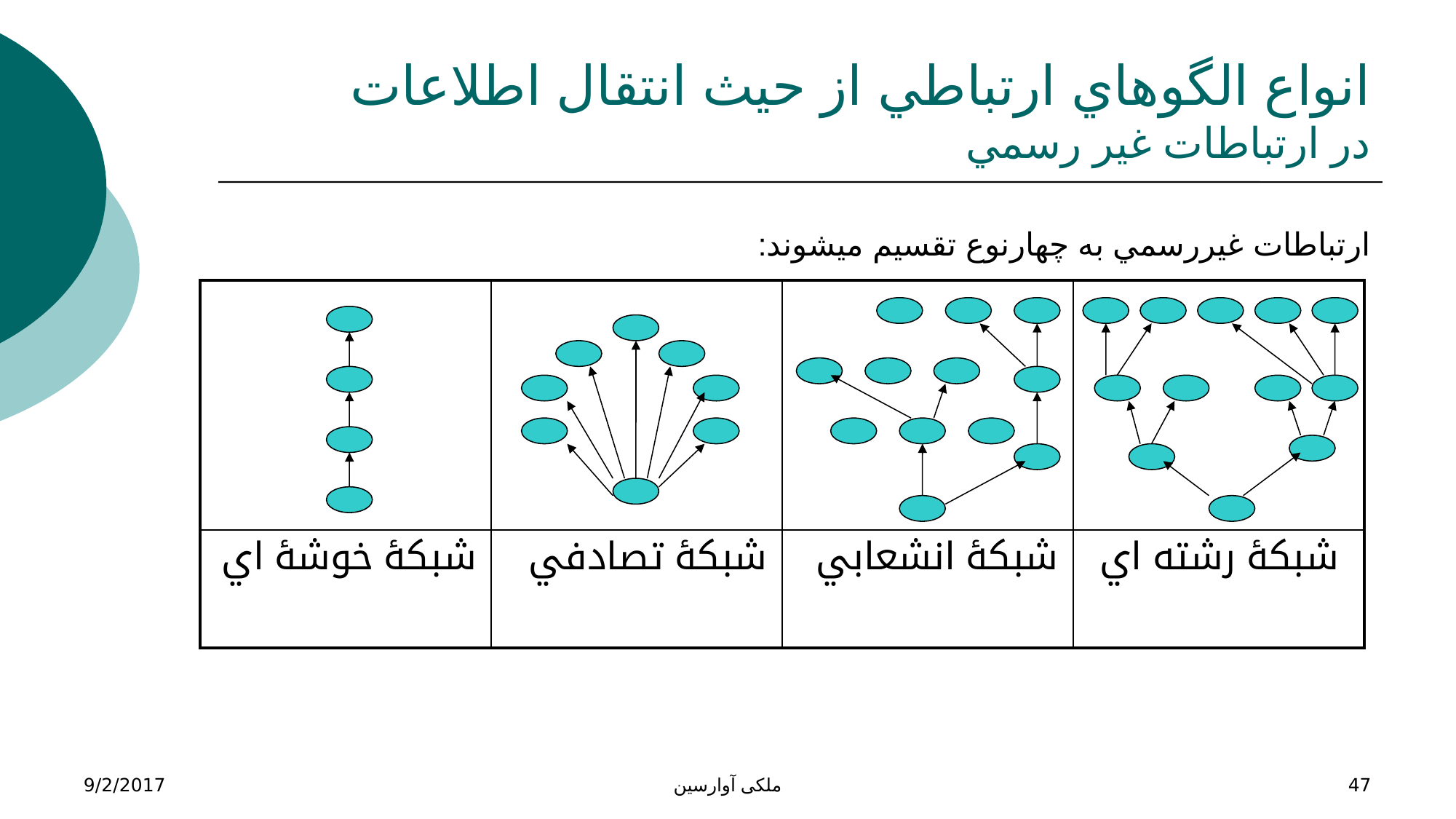

# انواع الگوهاي ارتباطي از حيث انتقال اطلاعات در ارتباطات غير رسمي
ارتباطات غيررسمي به چهارنوع تقسيم ميشوند:
|  |  |  |  |
| --- | --- | --- | --- |
| شبكۀ خوشۀ اي | شبكۀ تصادفي | شبكۀ انشعابي | شبكۀ رشته اي |

9/2/2017
ملکی آوارسین
47